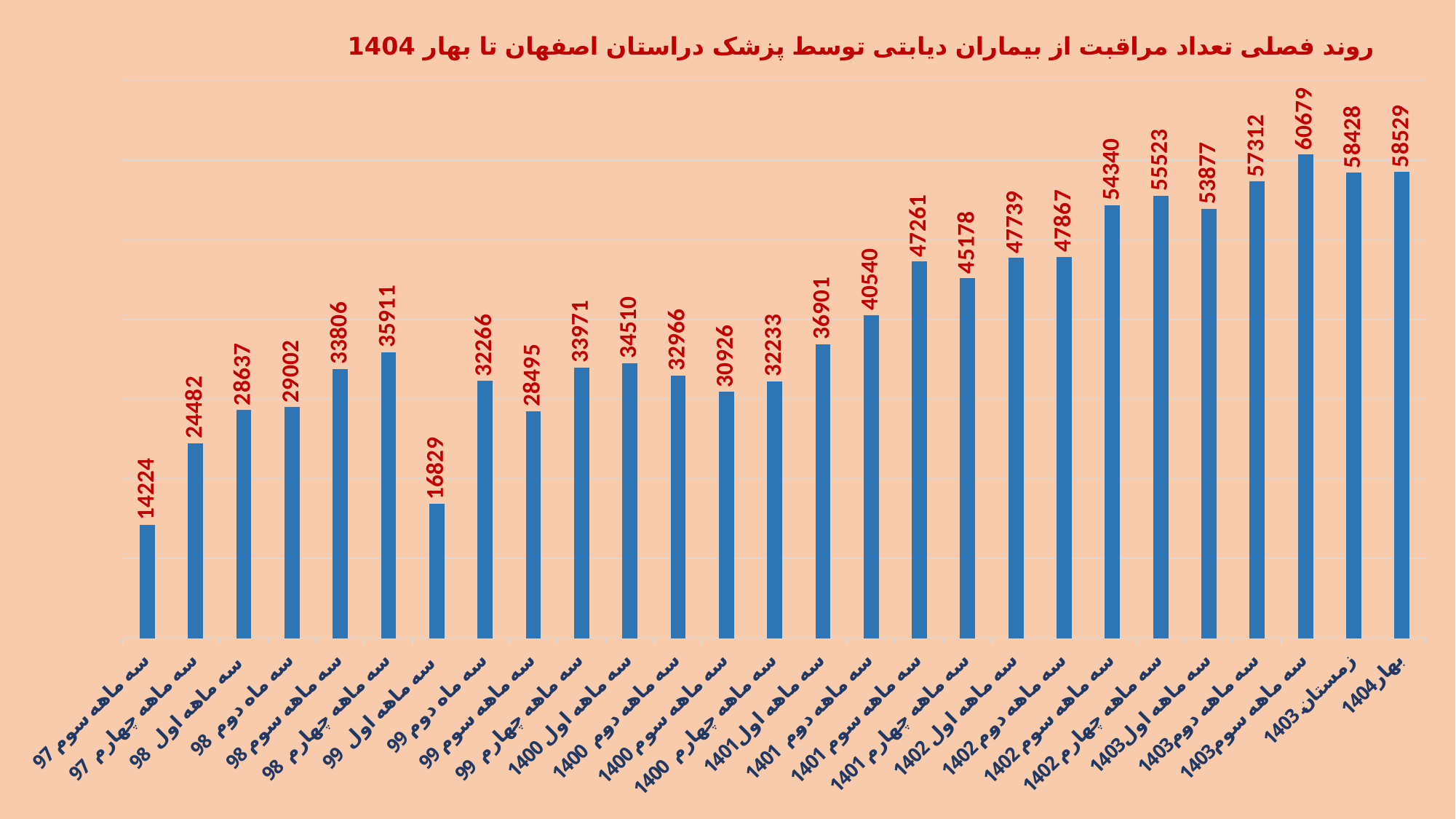

### Chart: روند فصلی تعداد مراقبت از بیماران دیابتی توسط پزشک دراستان اصفهان تا بهار 1404

| Category |   |
|---|---|
| سه ماهه سوم 97 | 14224.0 |
| سه ماهه چهارم  97 | 24482.0 |
| سه ماهه اول  98  | 28637.0 |
| سه ماه دوم  98 | 29002.0 |
| سه ماهه سوم 98 | 33806.0 |
| سه ماهه چهارم  98 | 35911.0 |
| سه ماهه اول  99  | 16829.0 |
| سه ماه دوم 99 | 32266.0 |
| سه ماهه سوم 99 | 28495.0 |
| سه ماهه چهارم  99 | 33971.0 |
| سه ماهه اول 1400 | 34510.0 |
| سه ماهه دوم  1400 | 32966.0 |
| سه ماهه سوم 1400 | 30926.0 |
| سه ماهه چهارم  1400 | 32233.0 |
| سه ماهه اول1401 | 36901.0 |
| سه ماهه دوم  1401 | 40540.0 |
| سه ماهه سوم 1401 | 47261.0 |
| سه ماهه چهارم 1401 | 45178.0 |
| سه ماهه اول 1402 | 47739.0 |
| سه ماهه دوم 1402 | 47867.0 |
| سه ماهه سوم 1402 | 54340.0 |
| سه ماهه چهارم 1402 | 55523.0 |
| سه ماهه اول1403 | 53877.0 |
| سه ماهه دوم1403 | 57312.0 |
| سه ماهه سوم1403 | 60679.0 |
| زمستان 1403 | 58428.0 |
| بهار1404 | 58529.0 |